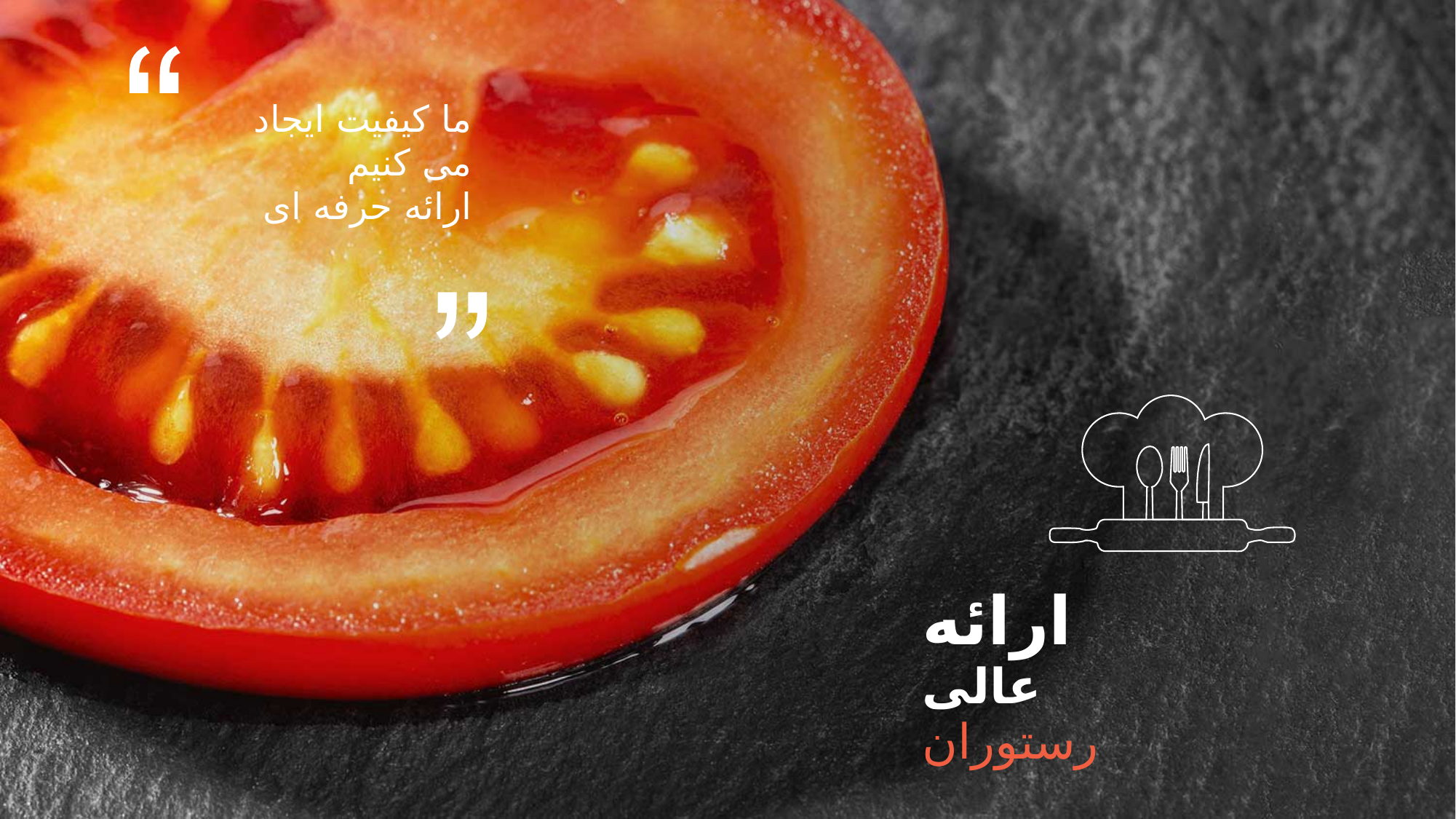

ما کیفیت ایجاد می کنیم
ارائه حرفه ای

ارائه
عالی
رستوران